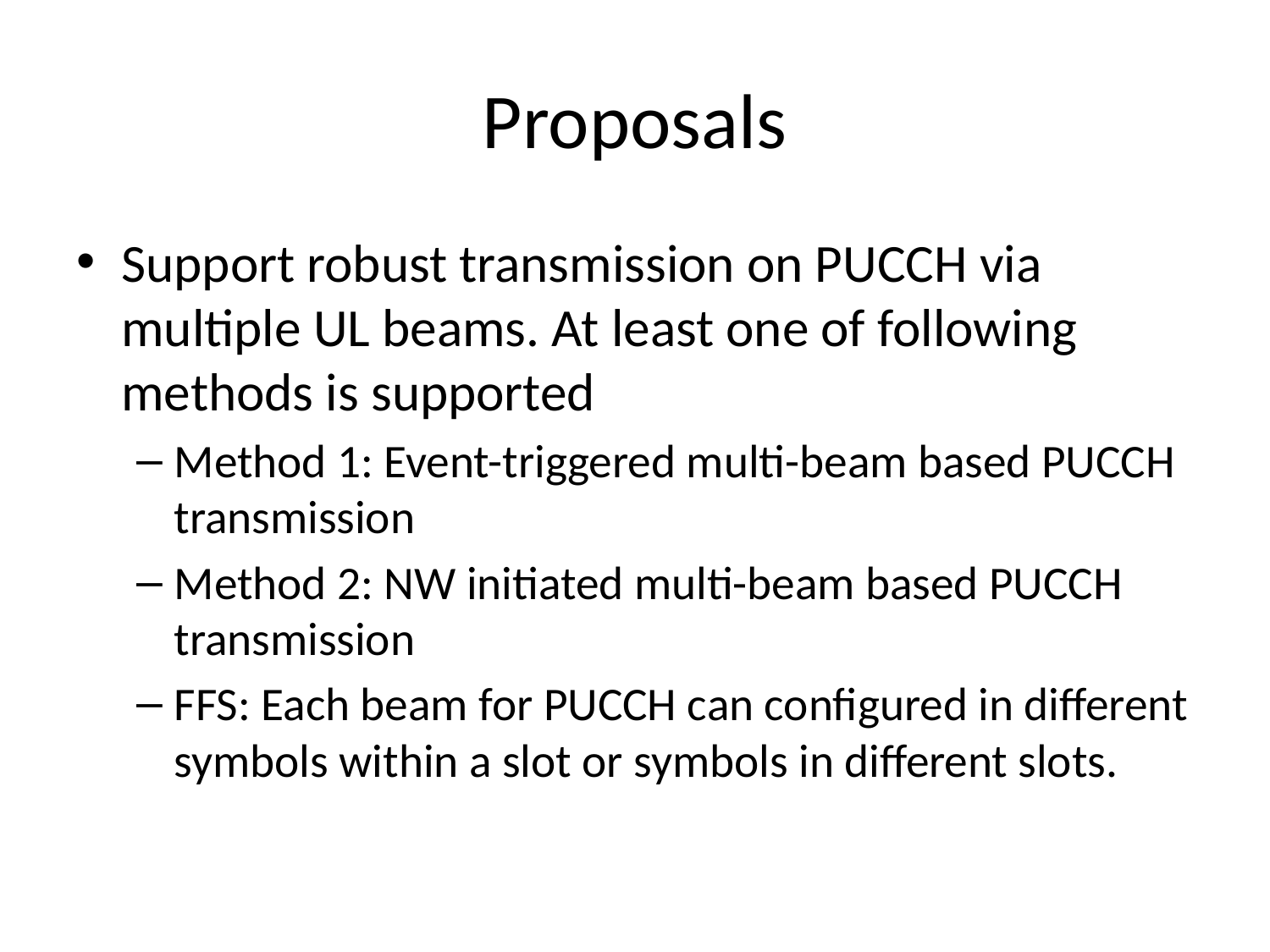

# Proposals
Support robust transmission on PUCCH via multiple UL beams. At least one of following methods is supported
Method 1: Event-triggered multi-beam based PUCCH transmission
Method 2: NW initiated multi-beam based PUCCH transmission
FFS: Each beam for PUCCH can configured in different symbols within a slot or symbols in different slots.